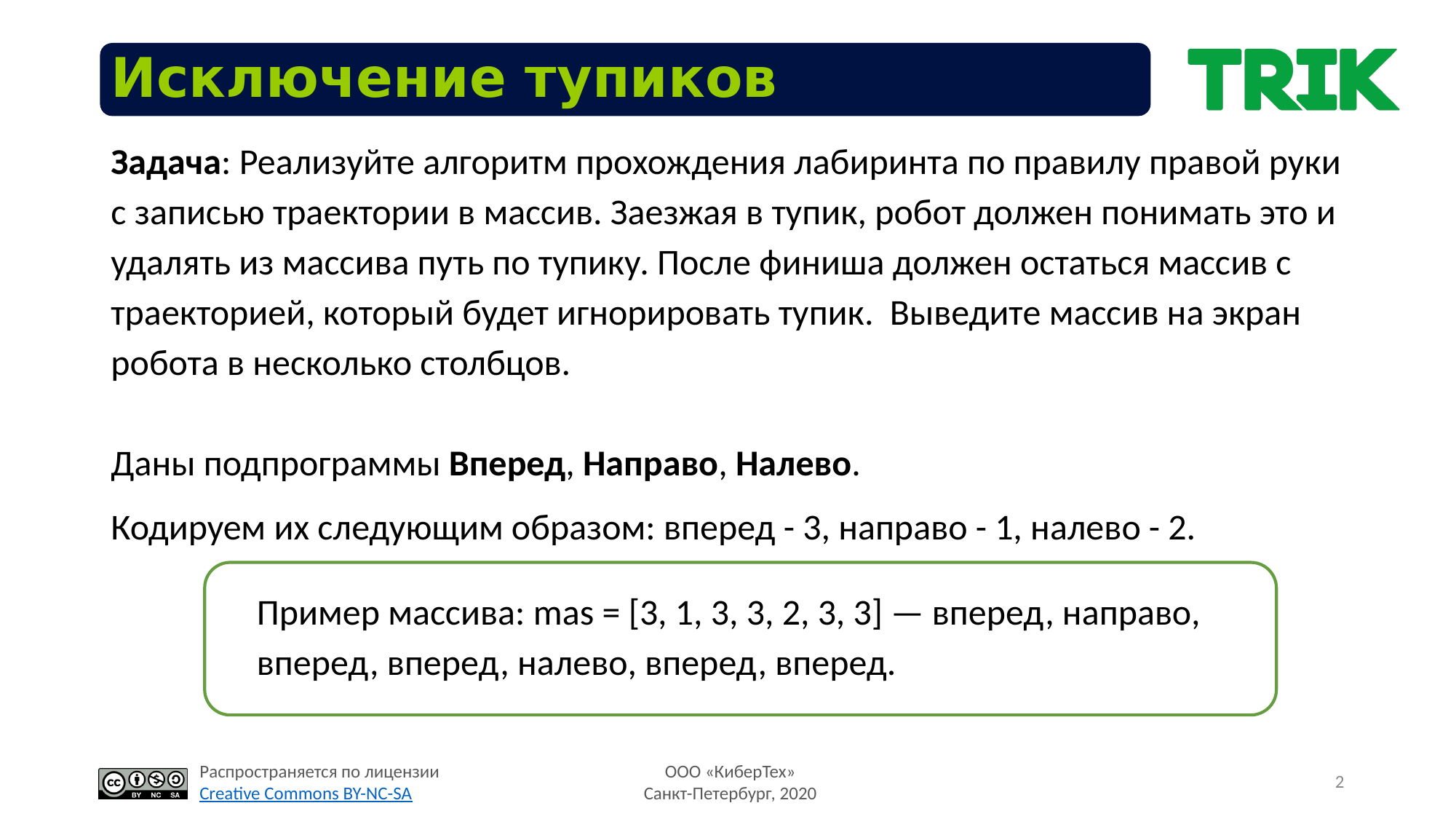

# Исключение тупиков
Задача: Реализуйте алгоритм прохождения лабиринта по правилу правой руки с записью траектории в массив. Заезжая в тупик, робот должен понимать это и удалять из массива путь по тупику. После финиша должен остаться массив с траекторией, который будет игнорировать тупик.  Выведите массив на экран робота в несколько столбцов.
Даны подпрограммы Вперед, Направо, Налево.
Кодируем их следующим образом: вперед - 3, направо - 1, налево - 2.

Пример массива: mas = [3, 1, 3, 3, 2, 3, 3] — вперед, направо, вперед, вперед, налево, вперед, вперед.

2